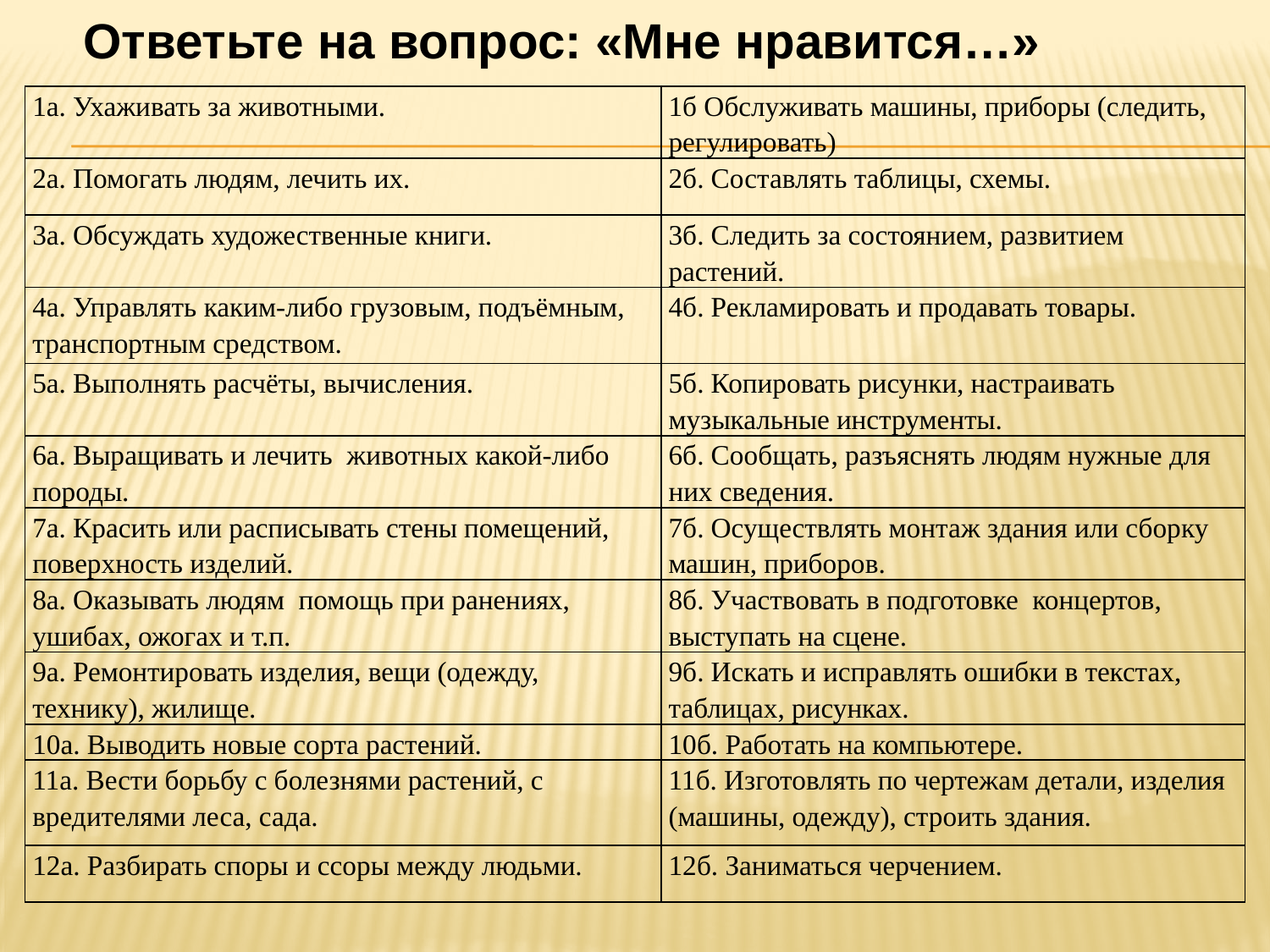

#
Ответьте на вопрос: «Мне нравится…»

| 1а. Ухаживать за животными. | 1б Обслуживать машины, приборы (следить, регулировать) |
| --- | --- |
| 2а. Помогать людям, лечить их. | 2б. Составлять таблицы, схемы. |
| 3а. Обсуждать художественные книги. | 3б. Следить за состоянием, развитием растений. |
| 4а. Управлять каким-либо грузовым, подъёмным, транспортным средством. | 4б. Рекламировать и продавать товары. |
| 5а. Выполнять расчёты, вычисления. | 5б. Копировать рисунки, настраивать музыкальные инструменты. |
| 6а. Выращивать и лечить животных какой-либо породы. | 6б. Сообщать, разъяснять людям нужные для них сведения. |
| 7а. Красить или расписывать стены помещений, поверхность изделий. | 7б. Осуществлять монтаж здания или сборку машин, приборов. |
| 8а. Оказывать людям помощь при ранениях, ушибах, ожогах и т.п. | 8б. Участвовать в подготовке концертов, выступать на сцене. |
| 9а. Ремонтировать изделия, вещи (одежду, технику), жилище. | 9б. Искать и исправлять ошибки в текстах, таблицах, рисунках. |
| 10а. Выводить новые сорта растений. | 10б. Работать на компьютере. |
| 11а. Вести борьбу с болезнями растений, с вредителями леса, сада. | 11б. Изготовлять по чертежам детали, изделия (машины, одежду), строить здания. |
| 12а. Разбирать споры и ссоры между людьми. | 12б. Заниматься черчением. |